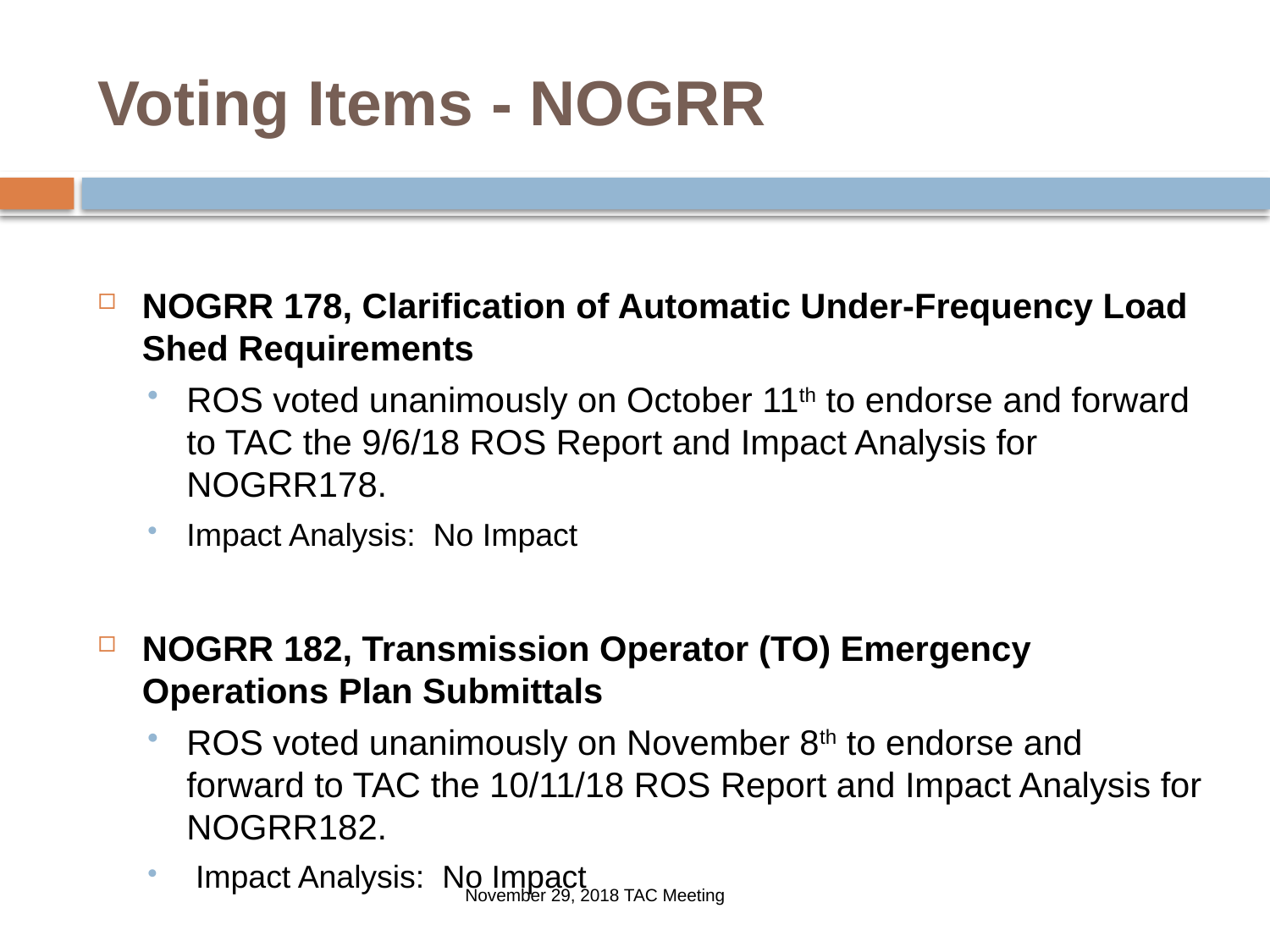

# Voting Items - NOGRR

NOGRR 178, Clarification of Automatic Under-Frequency Load Shed Requirements
ROS voted unanimously on October 11th to endorse and forward to TAC the 9/6/18 ROS Report and Impact Analysis for NOGRR178.
Impact Analysis:  No Impact

NOGRR 182, Transmission Operator (TO) Emergency Operations Plan Submittals
ROS voted unanimously on November 8th to endorse and forward to TAC the 10/11/18 ROS Report and Impact Analysis for NOGRR182.
 Impact Analysis:  No Impact

November 29, 2018 TAC Meeting